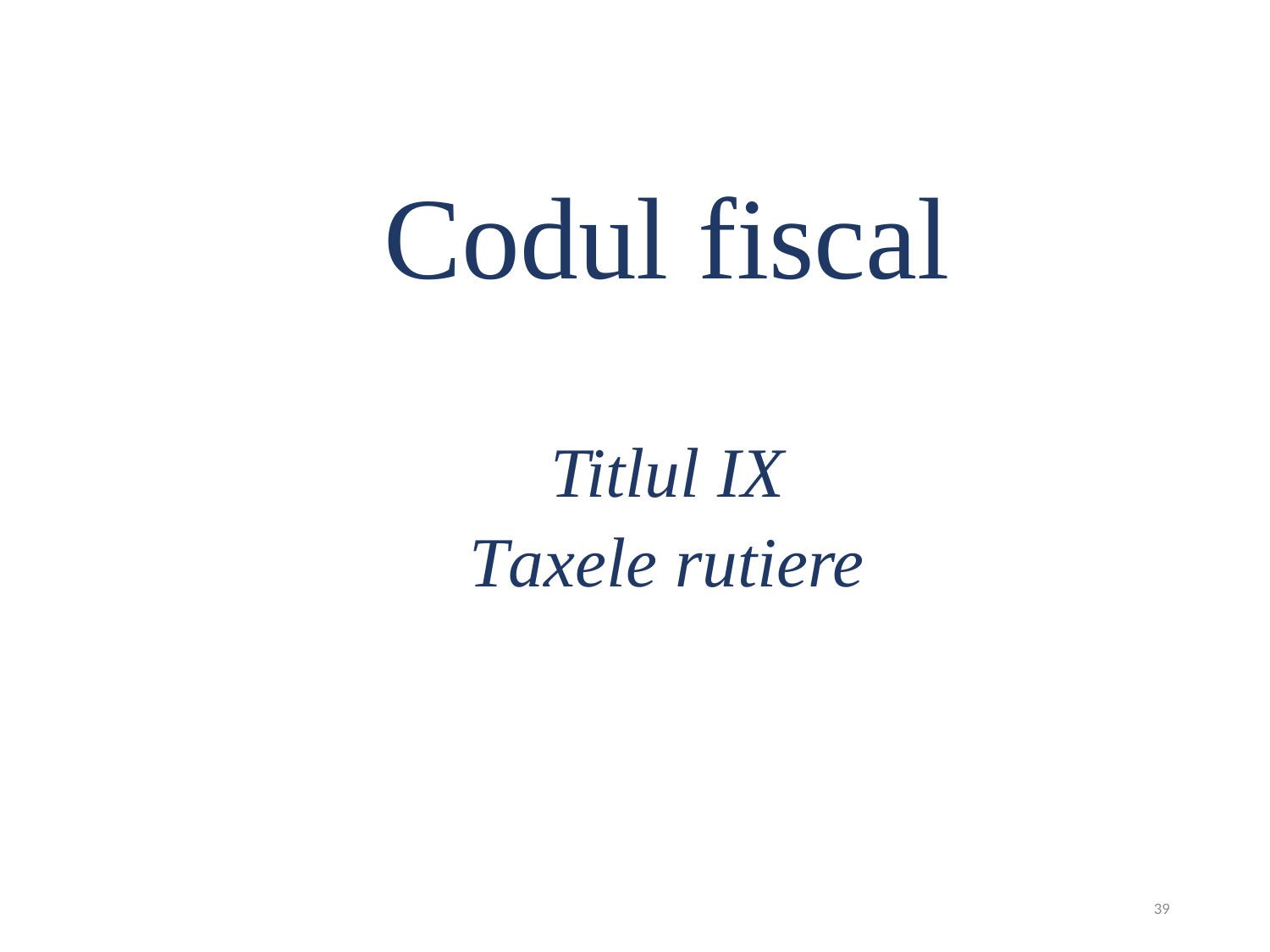

Codul fiscal

Titlul IX
Taxele rutiere
39